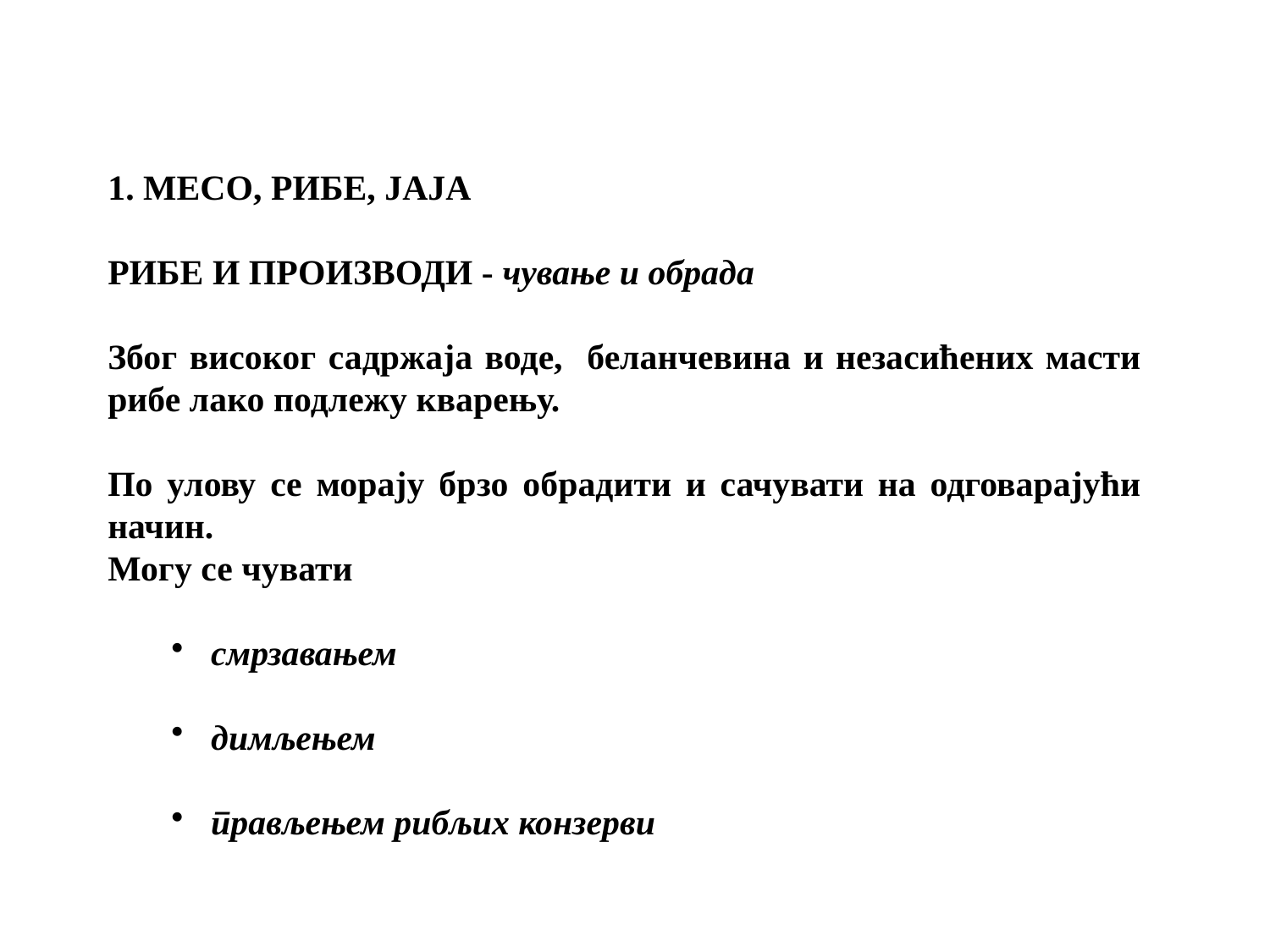

1. МЕСО, РИБЕ, ЈАЈА

РИБЕ И ПРОИЗВОДИ - чување и обрада

Због високог садржаја воде,  беланчевина и незасићених масти рибе лако подлежу кварењу.

По улову се морају брзо обрадити и сачувати на одговарајући начин.
Могу се чувати

смрзавањем

димљењем

прављењем рибљих конзерви